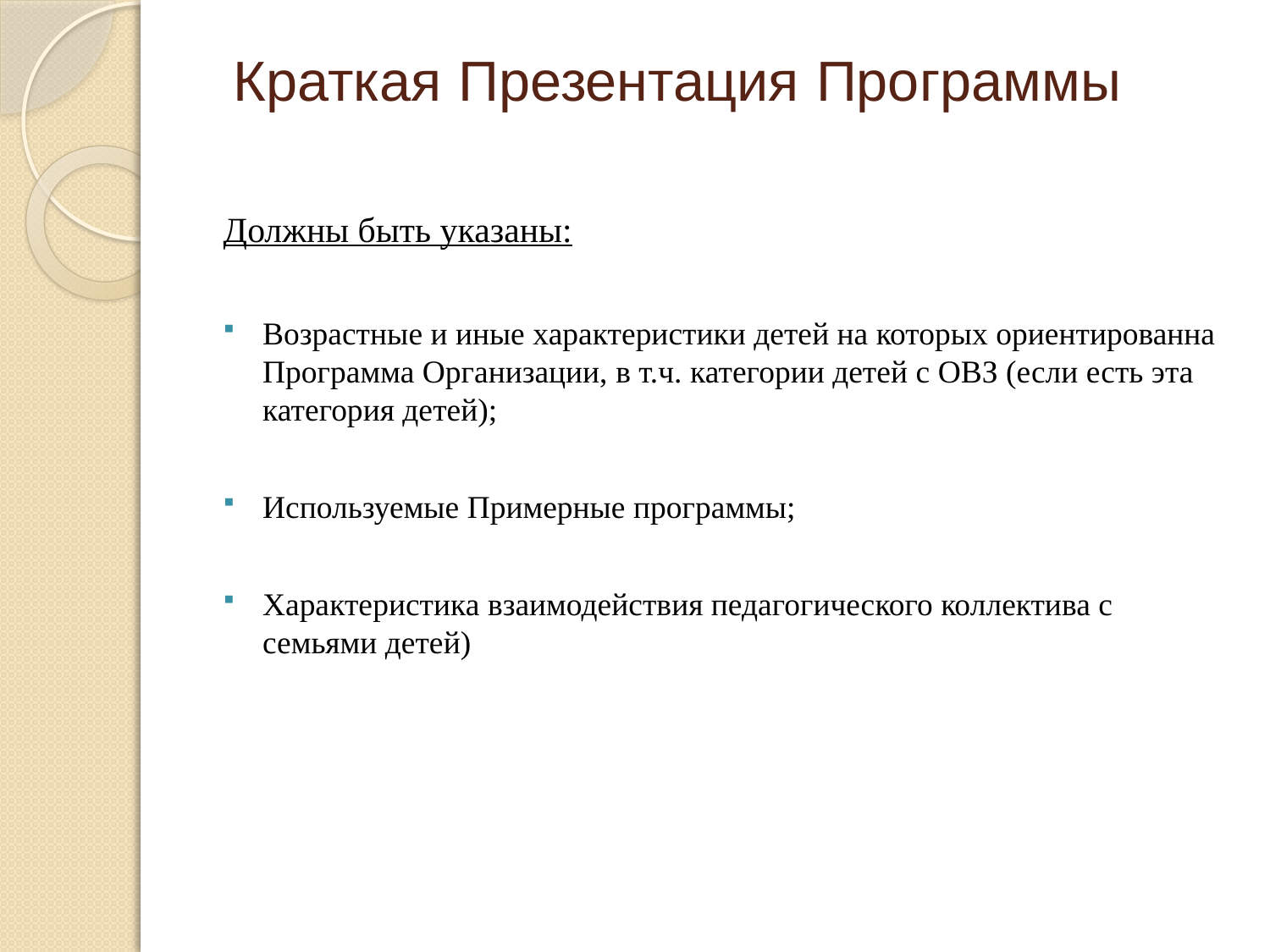

# Краткая Презентация Программы
Должны быть указаны:

Возрастные и иные характеристики детей на которых ориентированна Программа Организации, в т.ч. категории детей с ОВЗ (если есть эта категория детей);

Используемые Примерные программы;

Характеристика взаимодействия педагогического коллектива с семьями детей)